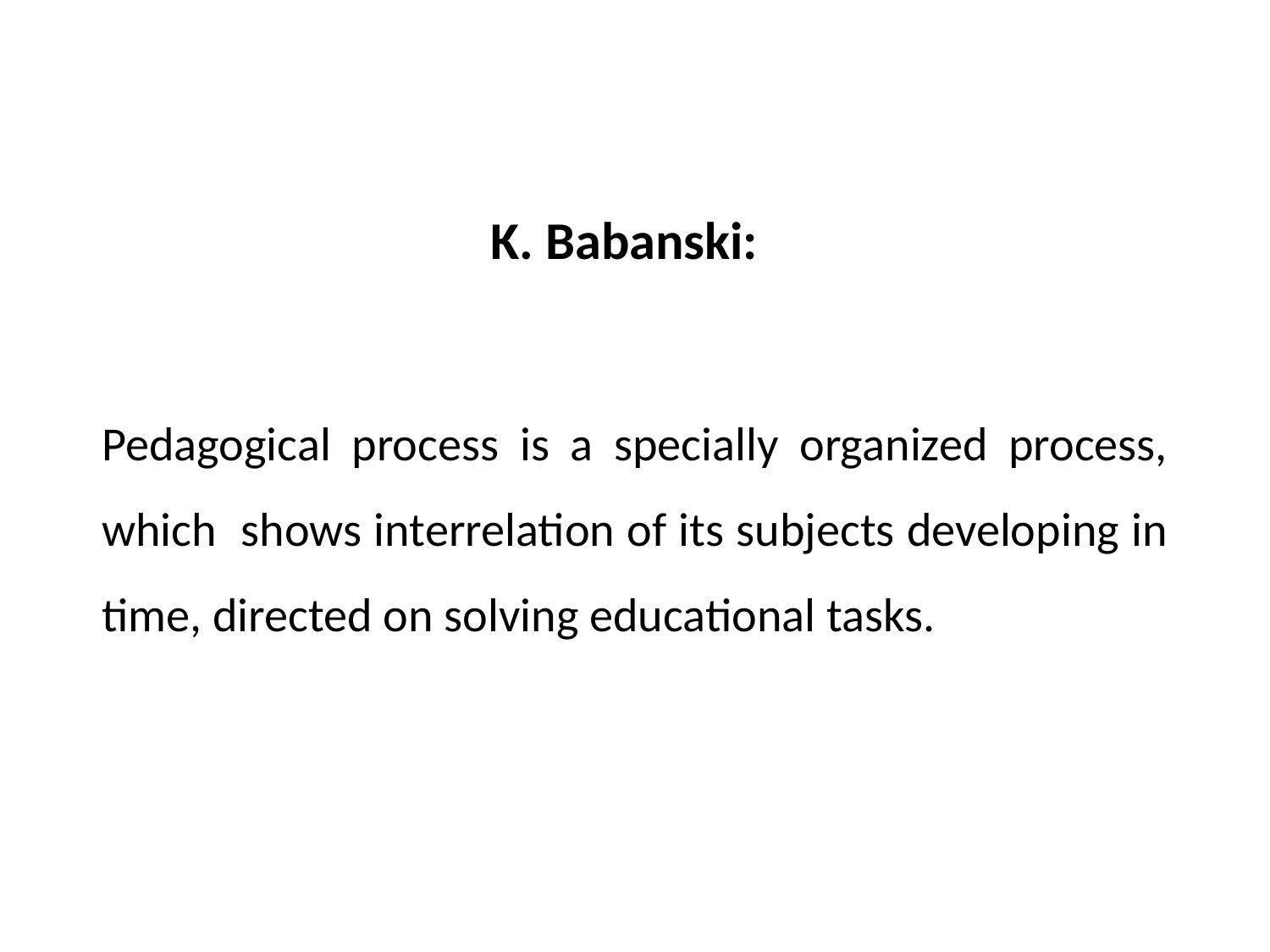

# K. Babanski:
Pedagogical process is a specially organized process, which  shows interrelation of its subjects developing in time, directed on solving educational tasks.